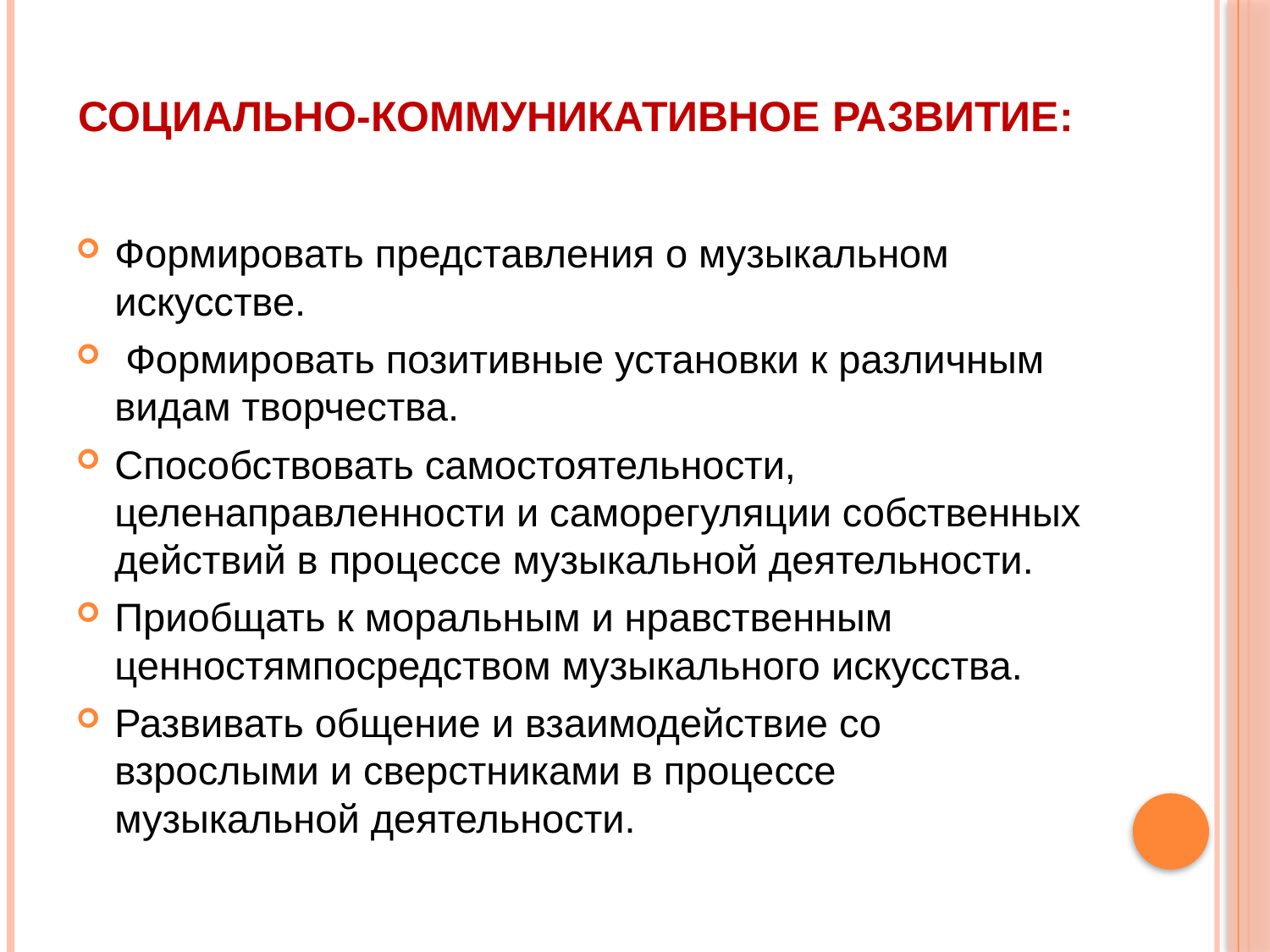

# Социально-коммуникативное развитие:
Формировать представления о музыкальном искусстве.
 Формировать позитивные установки к различным видам творчества.
Способствовать самостоятельности, целенаправленности и саморегуляции собственных действий в процессе музыкальной деятельности.
Приобщать к моральным и нравственным ценностямпосредством музыкального искусства.
Развивать общение и взаимодействие со взрослыми и сверстниками в процессе музыкальной деятельности.